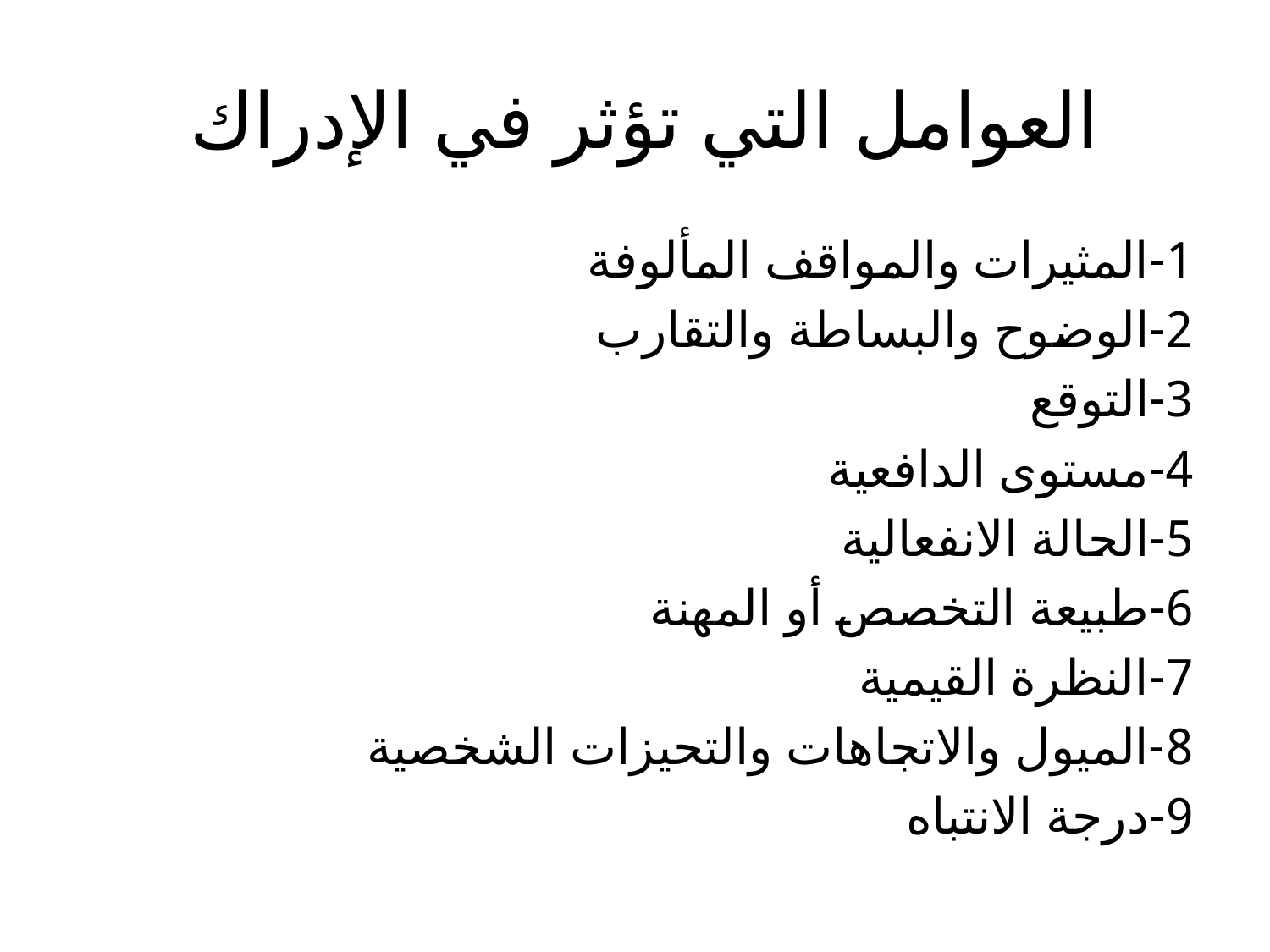

# العوامل التي تؤثر في الإدراك
1-المثيرات والمواقف المألوفة
2-الوضوح والبساطة والتقارب
3-التوقع
4-مستوى الدافعية
5-الحالة الانفعالية
6-طبيعة التخصص أو المهنة
7-النظرة القيمية
8-الميول والاتجاهات والتحيزات الشخصية
9-درجة الانتباه